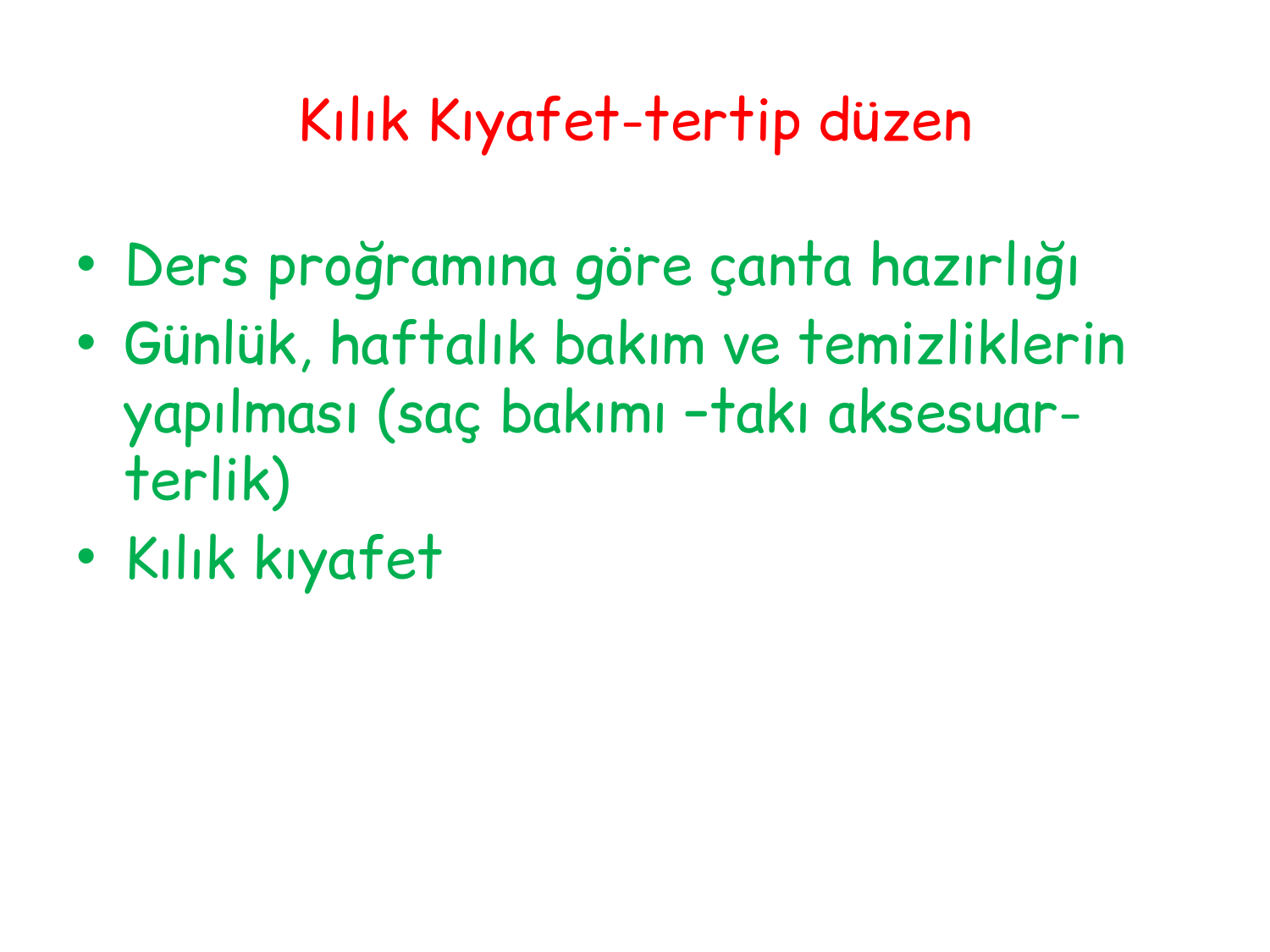

# Kılık Kıyafet-tertip düzen
Ders proğramına göre çanta hazırlığı
Günlük, haftalık bakım ve temizliklerin yapılması (saç bakımı –takı aksesuar-terlik)
Kılık kıyafet